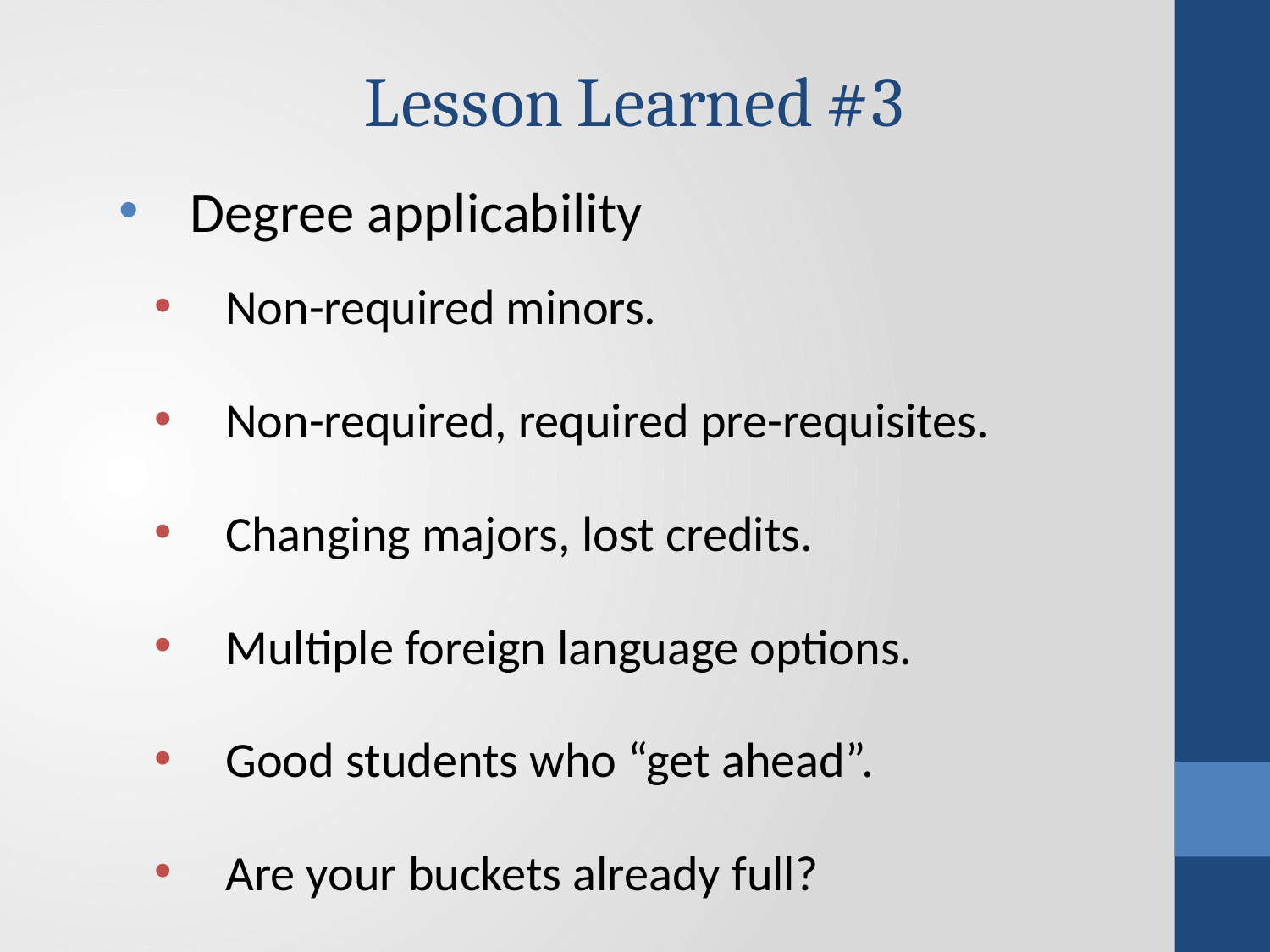

# Lesson Learned #3
Degree applicability

Non-required minors.

Non-required, required pre-requisites.

Changing majors, lost credits.

Multiple foreign language options.

Good students who “get ahead”.

Are your buckets already full?